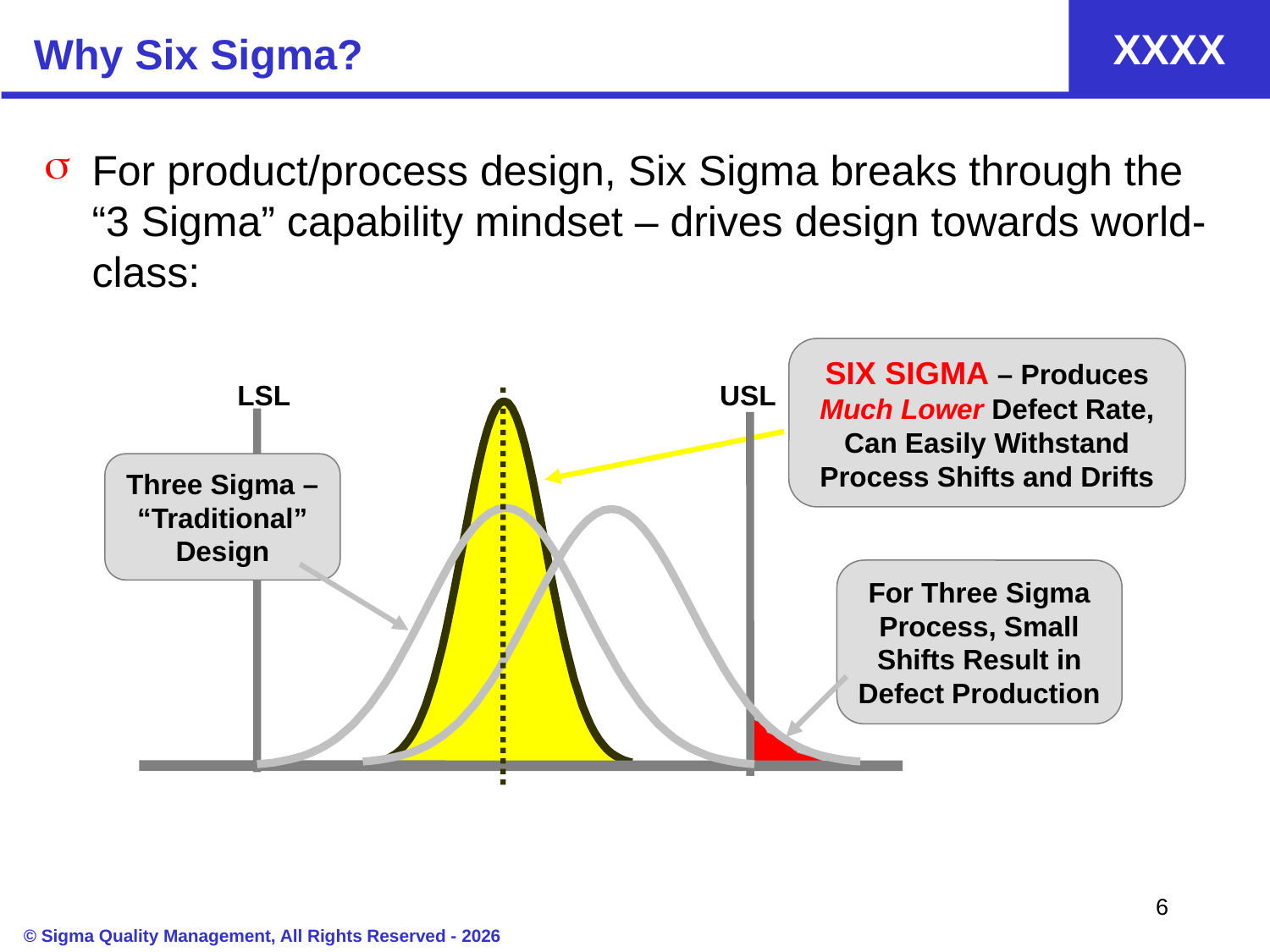

Why Six Sigma?
For product/process design, Six Sigma breaks through the “3 Sigma” capability mindset – drives design towards world-class:

SIX SIGMA – Produces Much Lower Defect Rate, Can Easily Withstand Process Shifts and Drifts
USL
LSL

Three Sigma – “Traditional” Design

For Three Sigma Process, Small Shifts Result in Defect Production